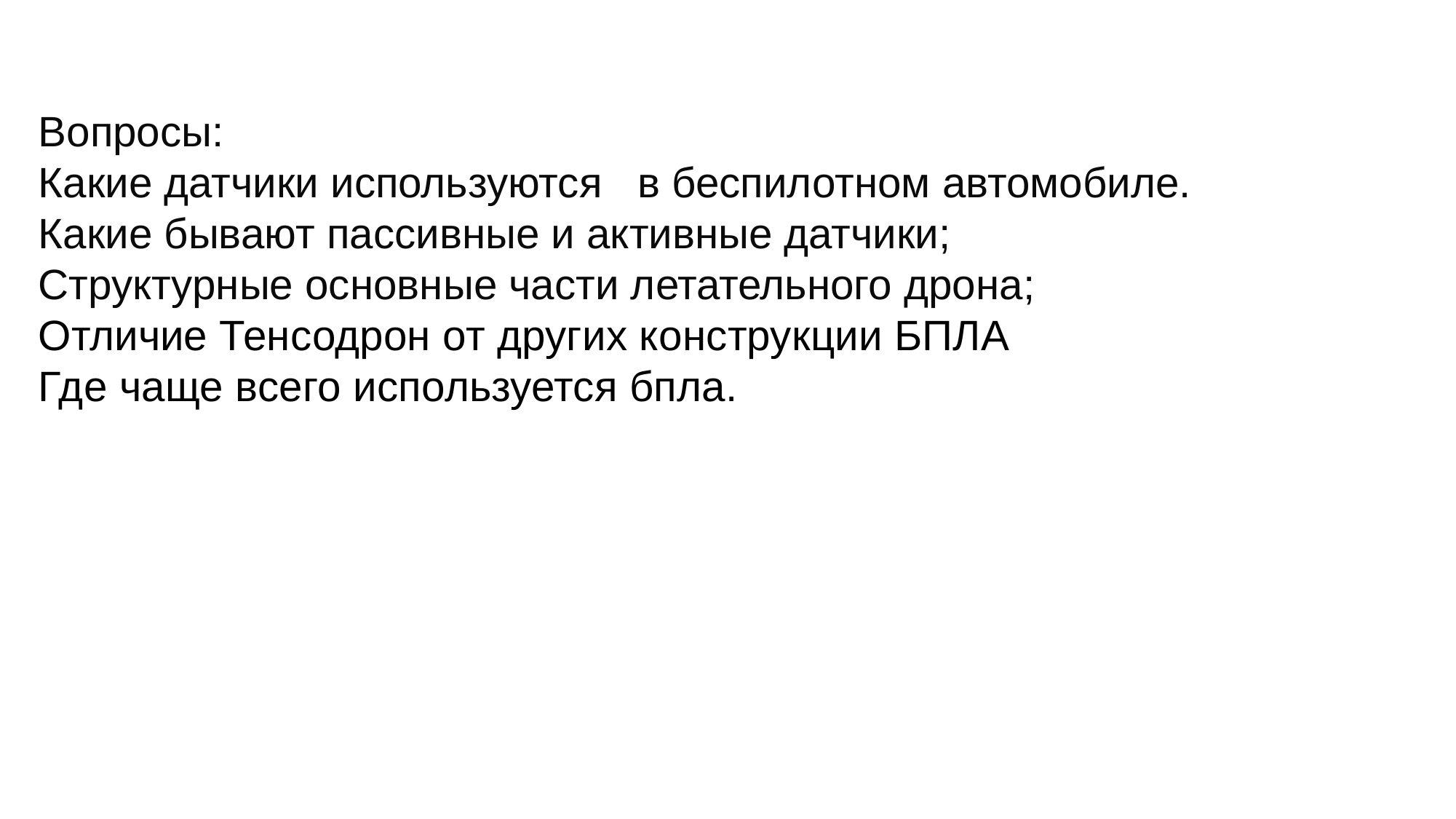

Вопросы:
Какие датчики используются   в беспилотном автомобиле.
Какие бывают пассивные и активные датчики;
Структурные основные части летательного дрона;
Отличие Тенсодрон от других конструкции БПЛА
Где чаще всего используется бпла.